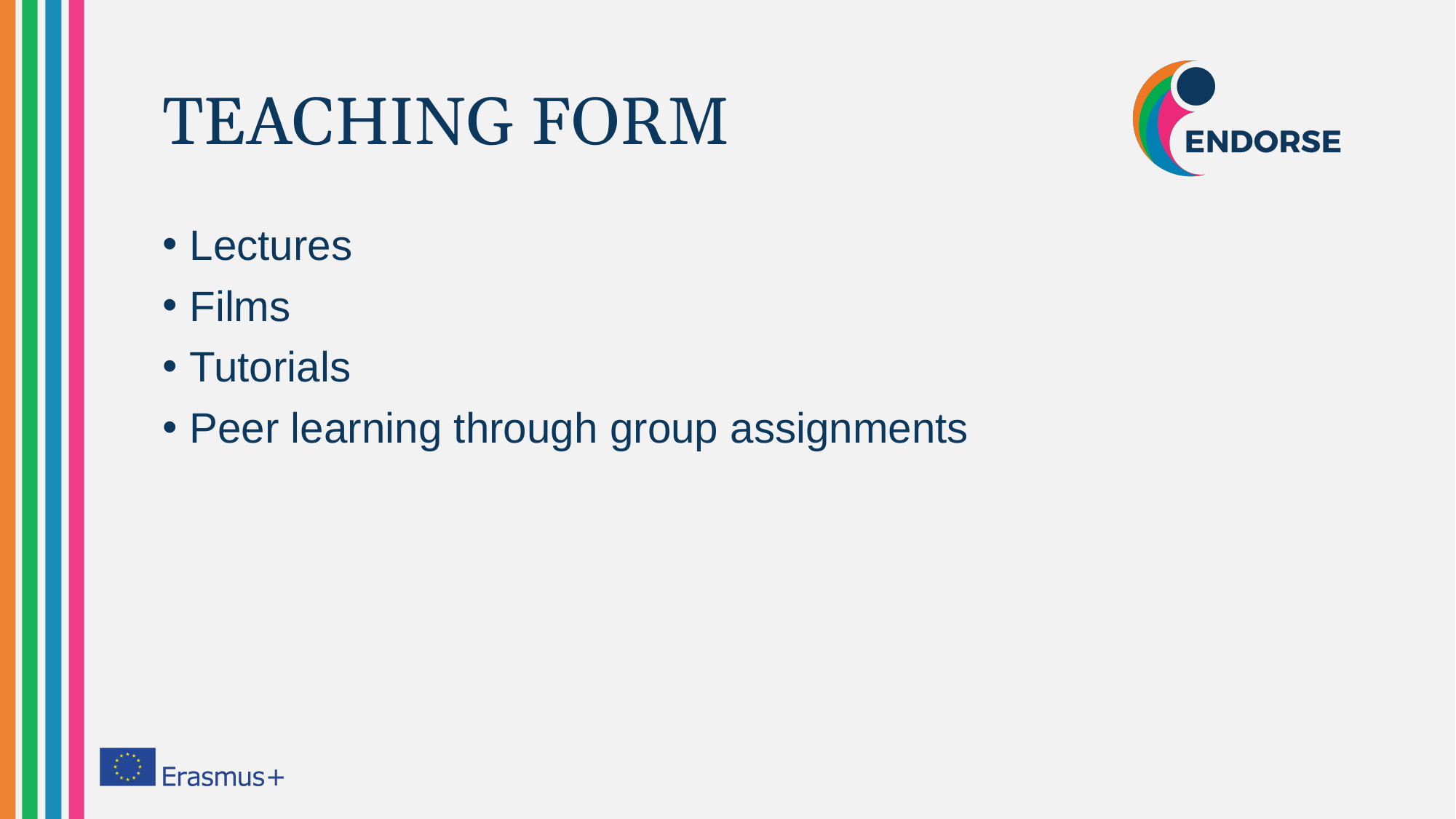

# TEACHING FORM
Lectures
Films
Tutorials
Peer learning through group assignments